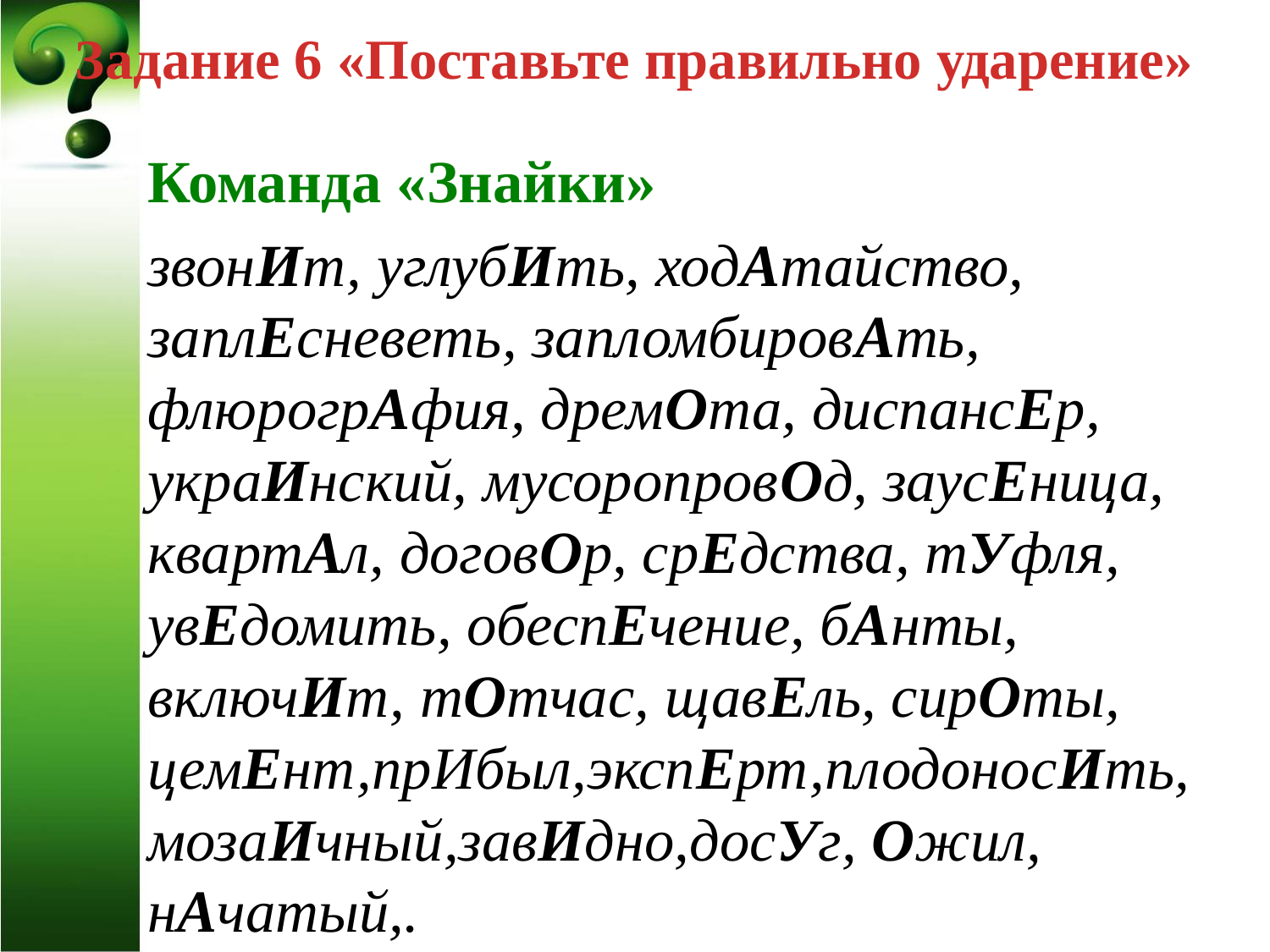

Задание 6 «Поставьте правильно ударение»
#
Команда «Знайки»
звонИт, углубИть, ходАтайство, заплЕсневеть, запломбировАть, флюрогрАфия, дремОта, диспансЕр, украИнский, мусоропровОд, заусЕница, квартАл, договОр, срЕдства, тУфля, увЕдомить, обеспЕчение, бАнты, включИт, тОтчас, щавЕль, сирОты, цемЕнт,прИбыл,экспЕрт,плодоносИть,мозаИчный,завИдно,досУг, Ожил, нАчатый,.